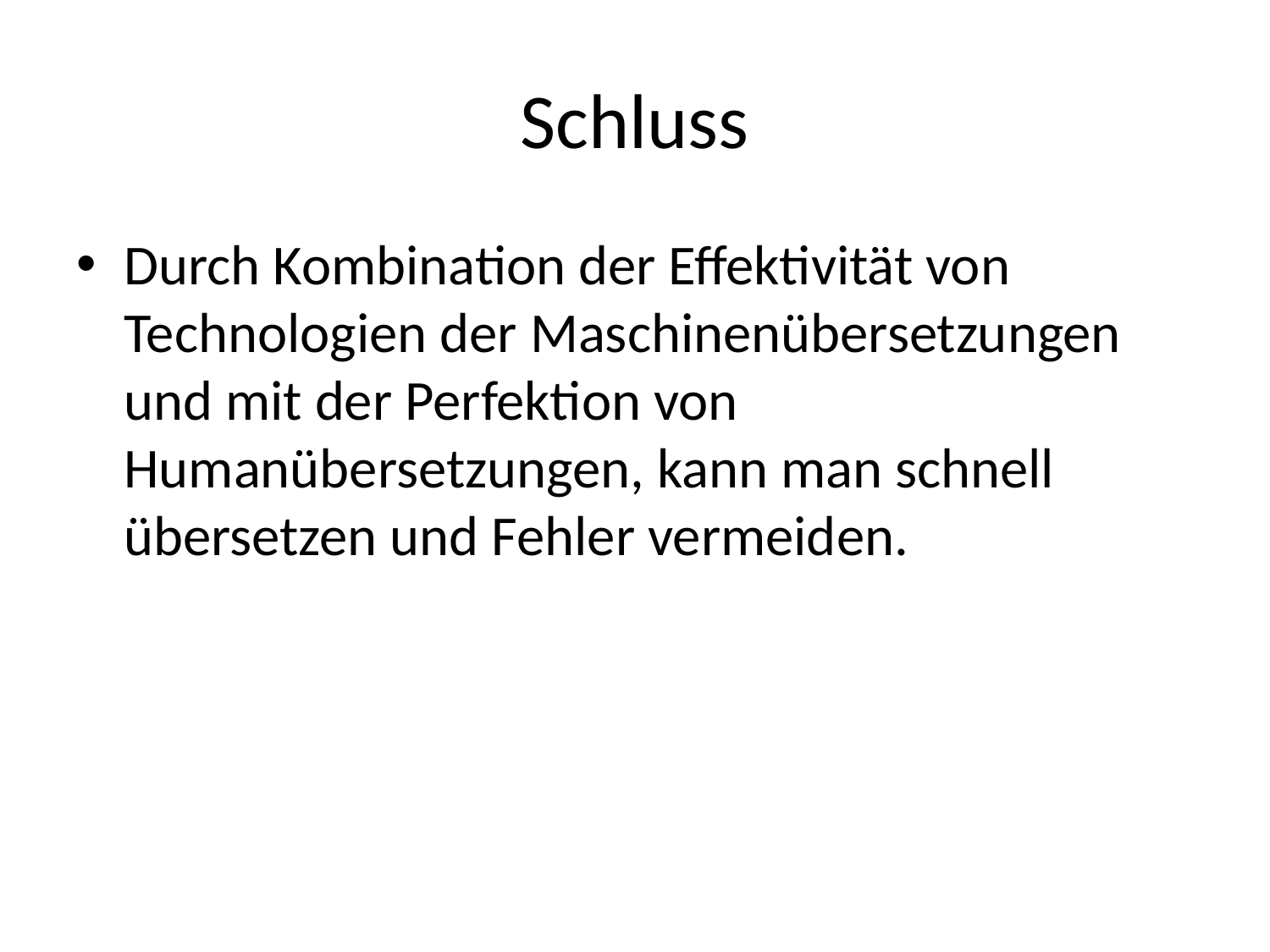

# Schluss
Durch Kombination der Effektivität von Technologien der Maschinenübersetzungen und mit der Perfektion von Humanübersetzungen, kann man schnell übersetzen und Fehler vermeiden.